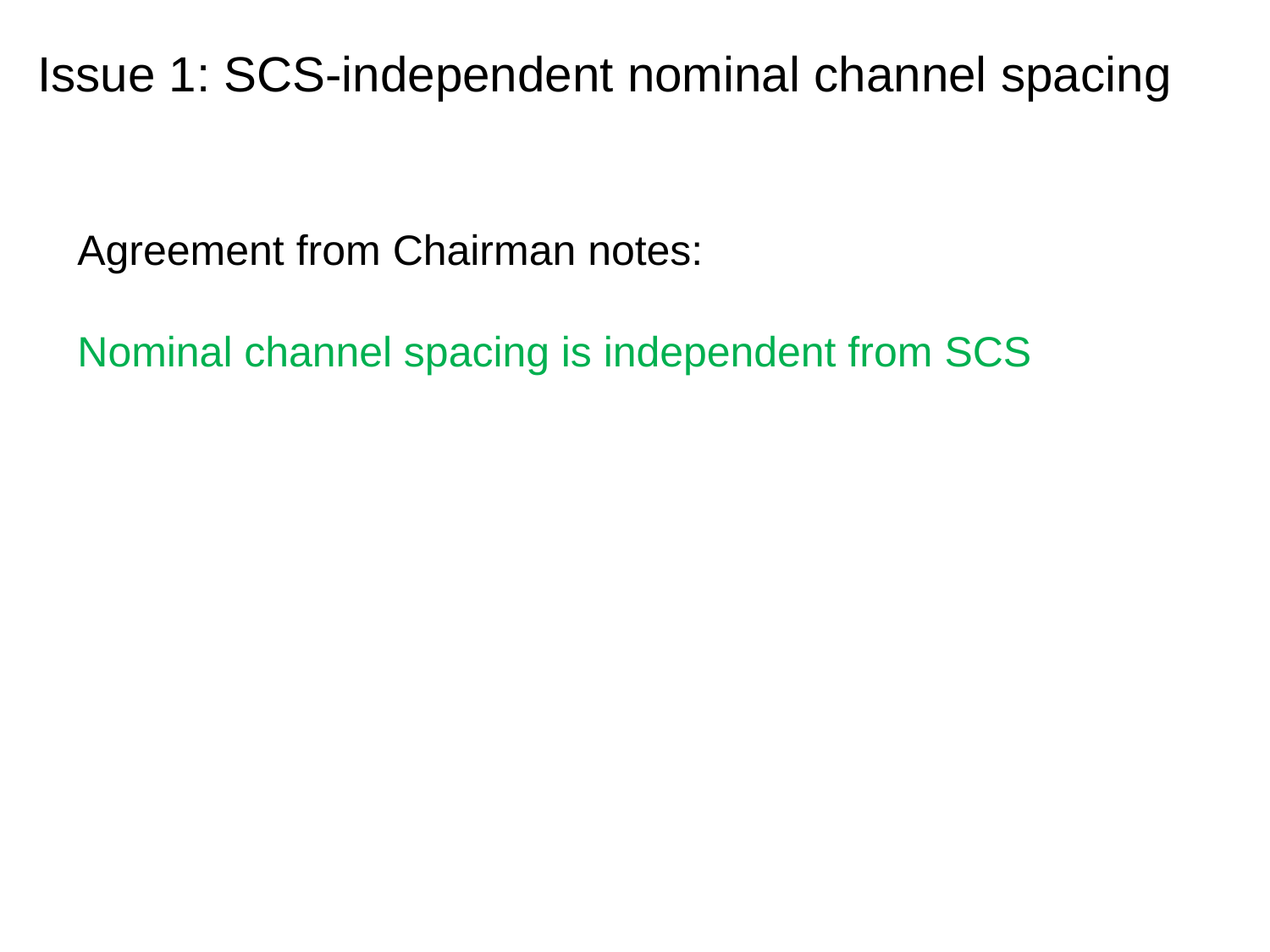

Issue 1: SCS-independent nominal channel spacing

Agreement from Chairman notes:

Nominal channel spacing is independent from SCS